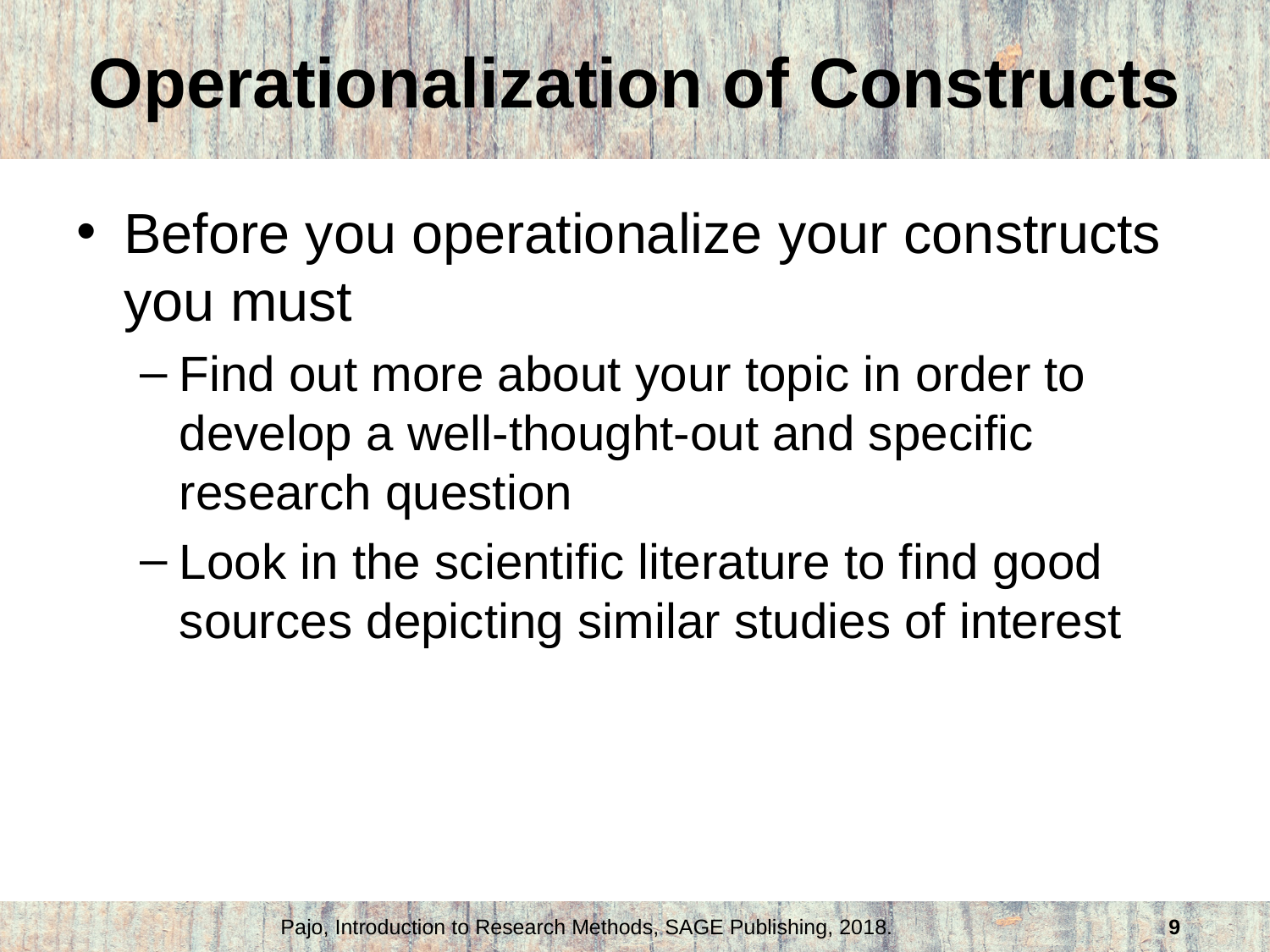

# Operationalization of Constructs
Before you operationalize your constructs you must
Find out more about your topic in order to develop a well-thought-out and specific research question
Look in the scientific literature to find good sources depicting similar studies of interest

Pajo, Introduction to Research Methods, SAGE Publishing, 2018.
9